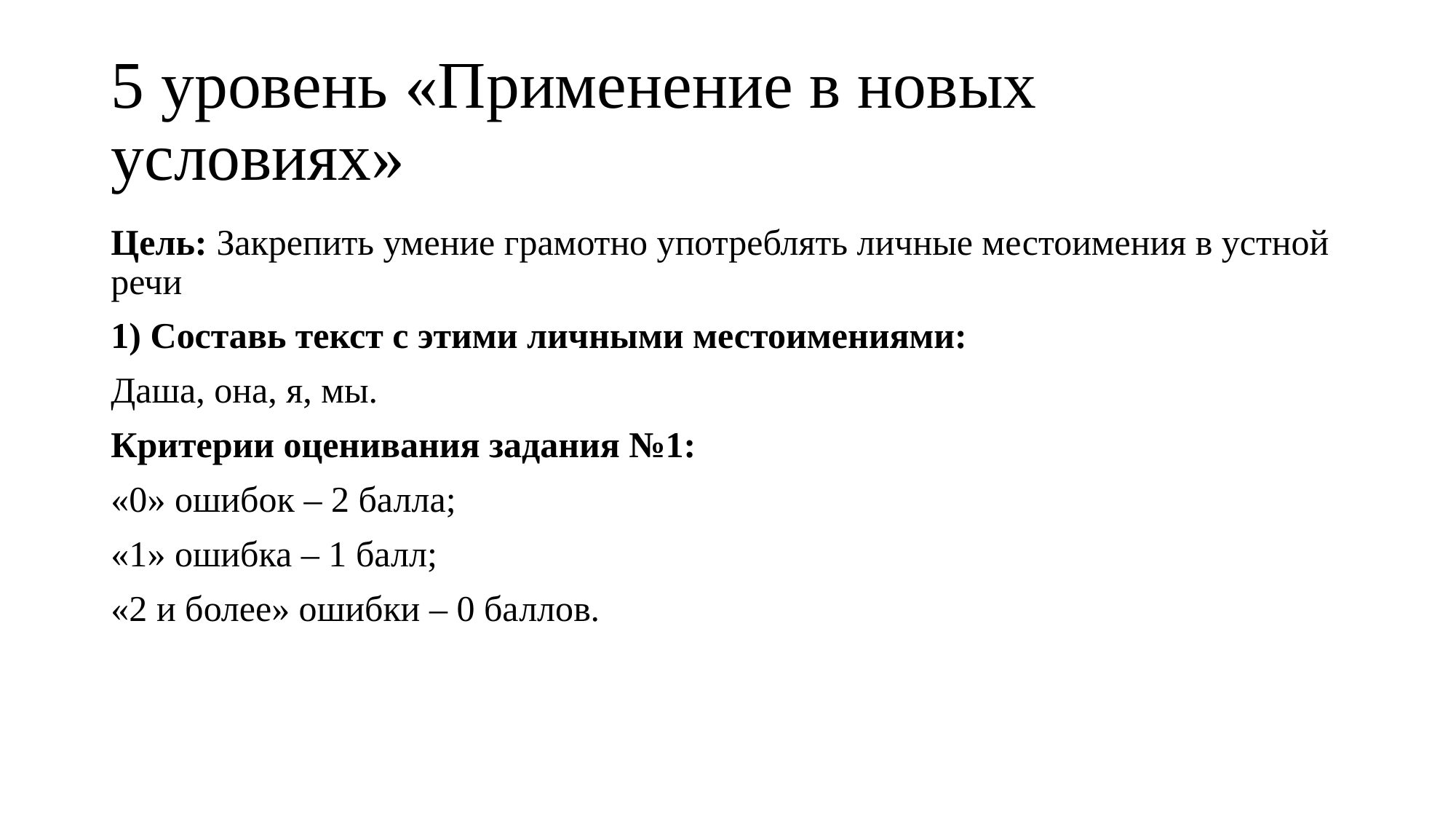

# 5 уровень «Применение в новых условиях»
Цель: Закрепить умение грамотно употреблять личные местоимения в устной речи
1) Составь текст с этими личными местоимениями:
Даша, она, я, мы.
Критерии оценивания задания №1:
«0» ошибок – 2 балла;
«1» ошибка – 1 балл;
«2 и более» ошибки – 0 баллов.